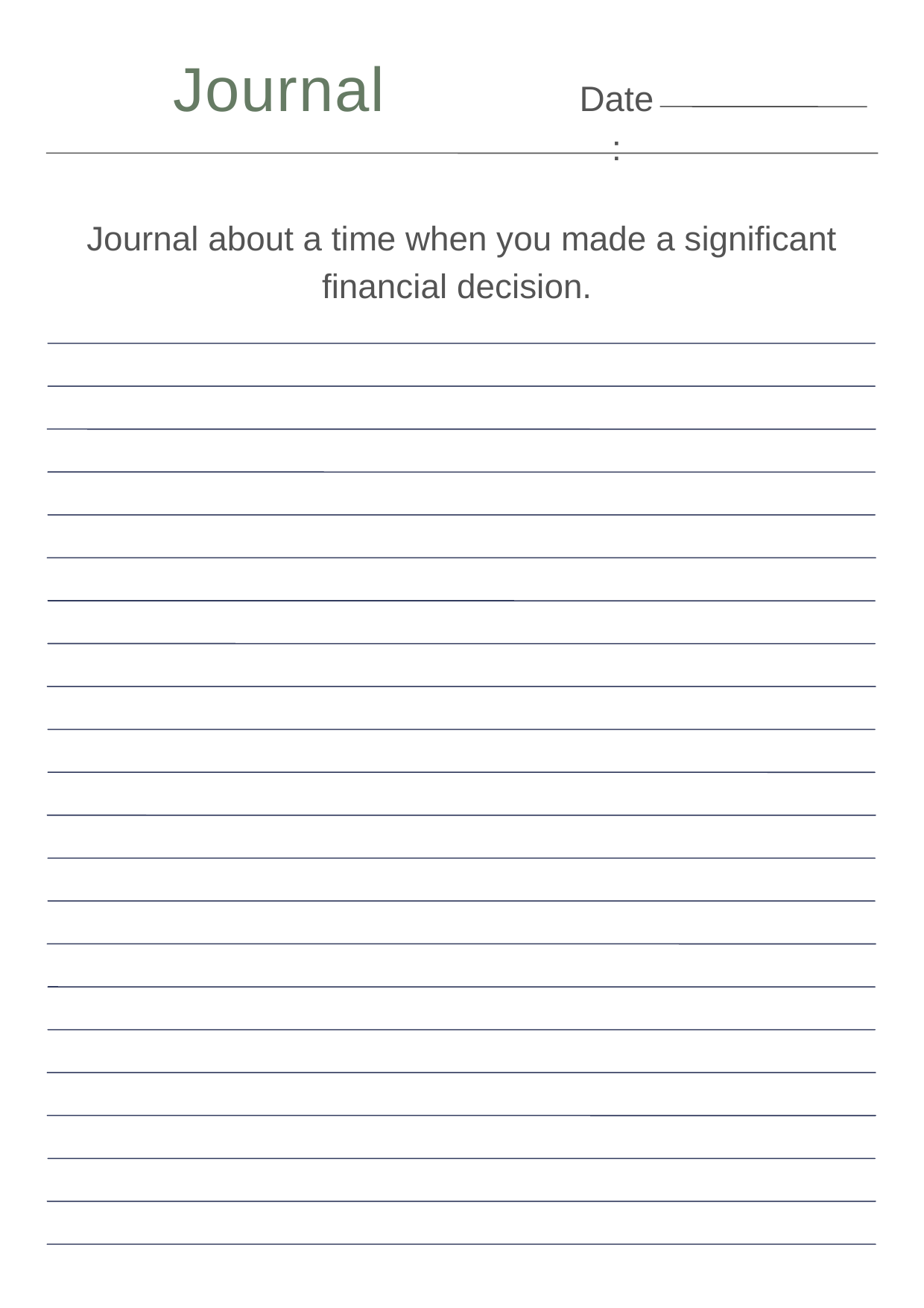

Journal
Date:

Journal about a time when you made a significant financial decision.